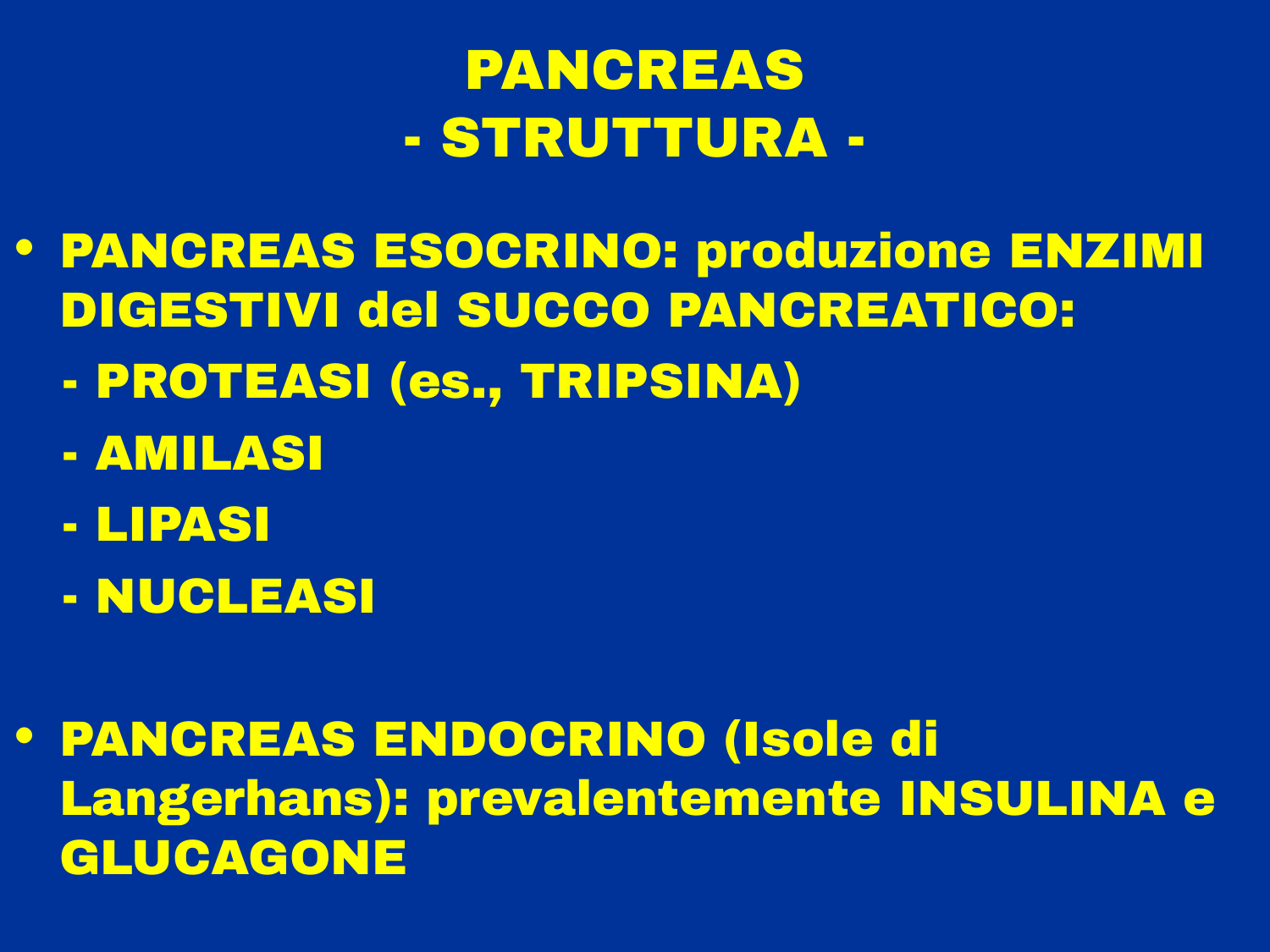

# PANCREAS - STRUTTURA -
PANCREAS ESOCRINO: produzione ENZIMI DIGESTIVI del SUCCO PANCREATICO:
   - PROTEASI (es., TRIPSINA)
   - AMILASI
   - LIPASI
   - NUCLEASI

PANCREAS ENDOCRINO (Isole di Langerhans): prevalentemente INSULINA e GLUCAGONE